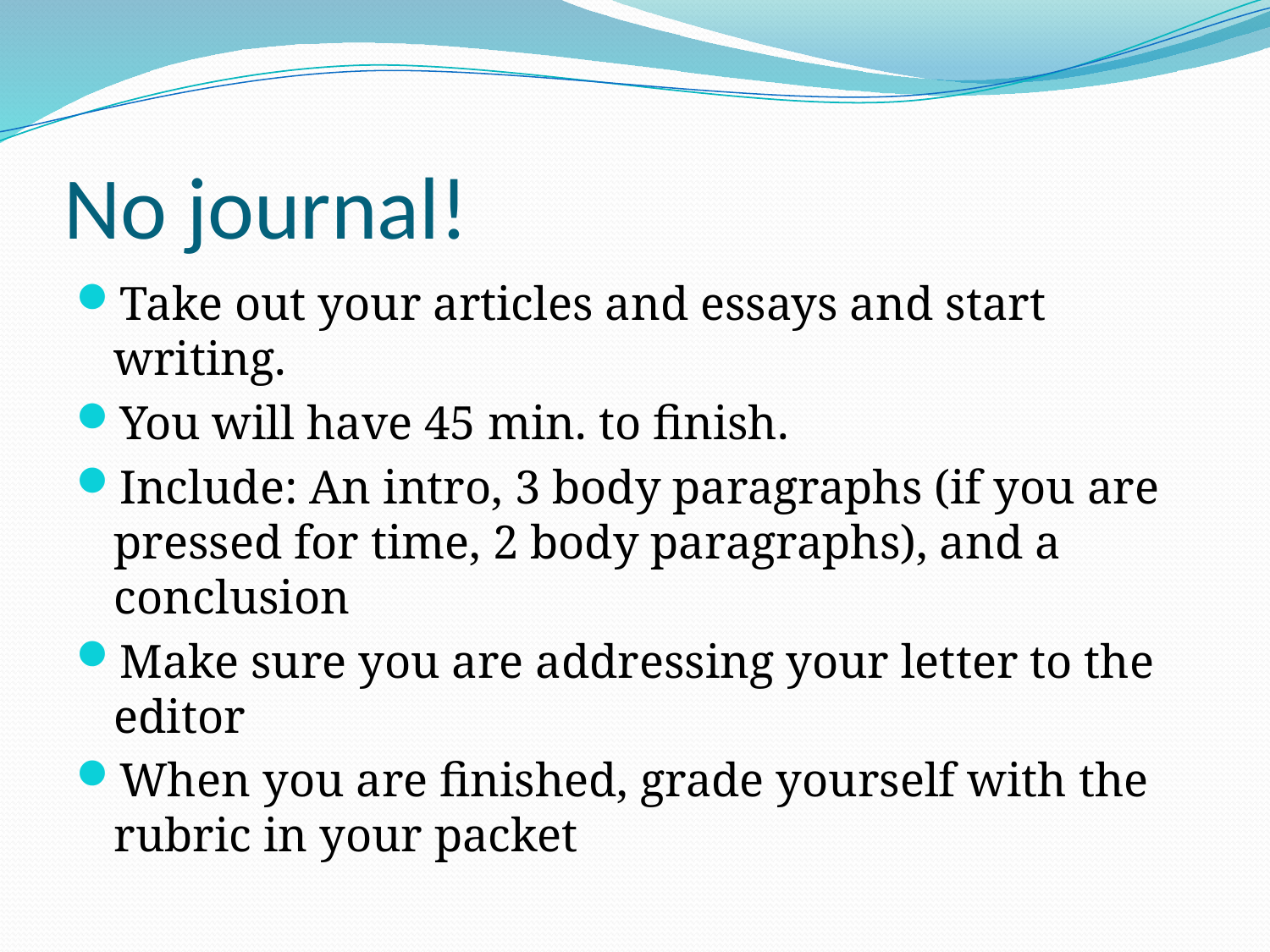

# No journal!
Take out your articles and essays and start writing.
You will have 45 min. to finish.
Include: An intro, 3 body paragraphs (if you are pressed for time, 2 body paragraphs), and a conclusion
Make sure you are addressing your letter to the editor
When you are finished, grade yourself with the rubric in your packet